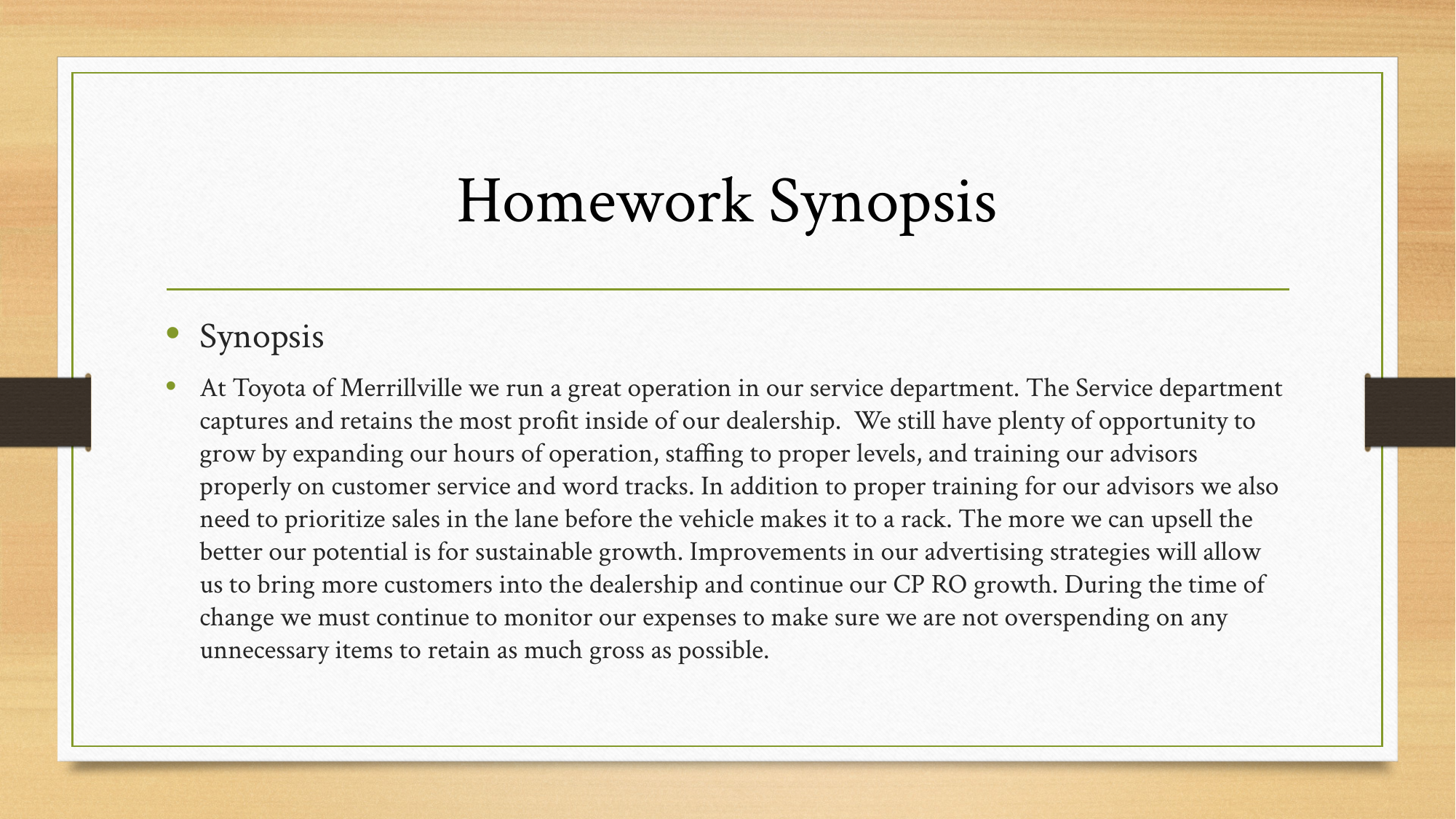

# Homework Synopsis
Synopsis
At Toyota of Merrillville we run a great operation in our service department. The Service department captures and retains the most profit inside of our dealership.  We still have plenty of opportunity to grow by expanding our hours of operation, staffing to proper levels, and training our advisors properly on customer service and word tracks. In addition to proper training for our advisors we also need to prioritize sales in the lane before the vehicle makes it to a rack. The more we can upsell the better our potential is for sustainable growth. Improvements in our advertising strategies will allow us to bring more customers into the dealership and continue our CP RO growth. During the time of change we must continue to monitor our expenses to make sure we are not overspending on any unnecessary items to retain as much gross as possible.